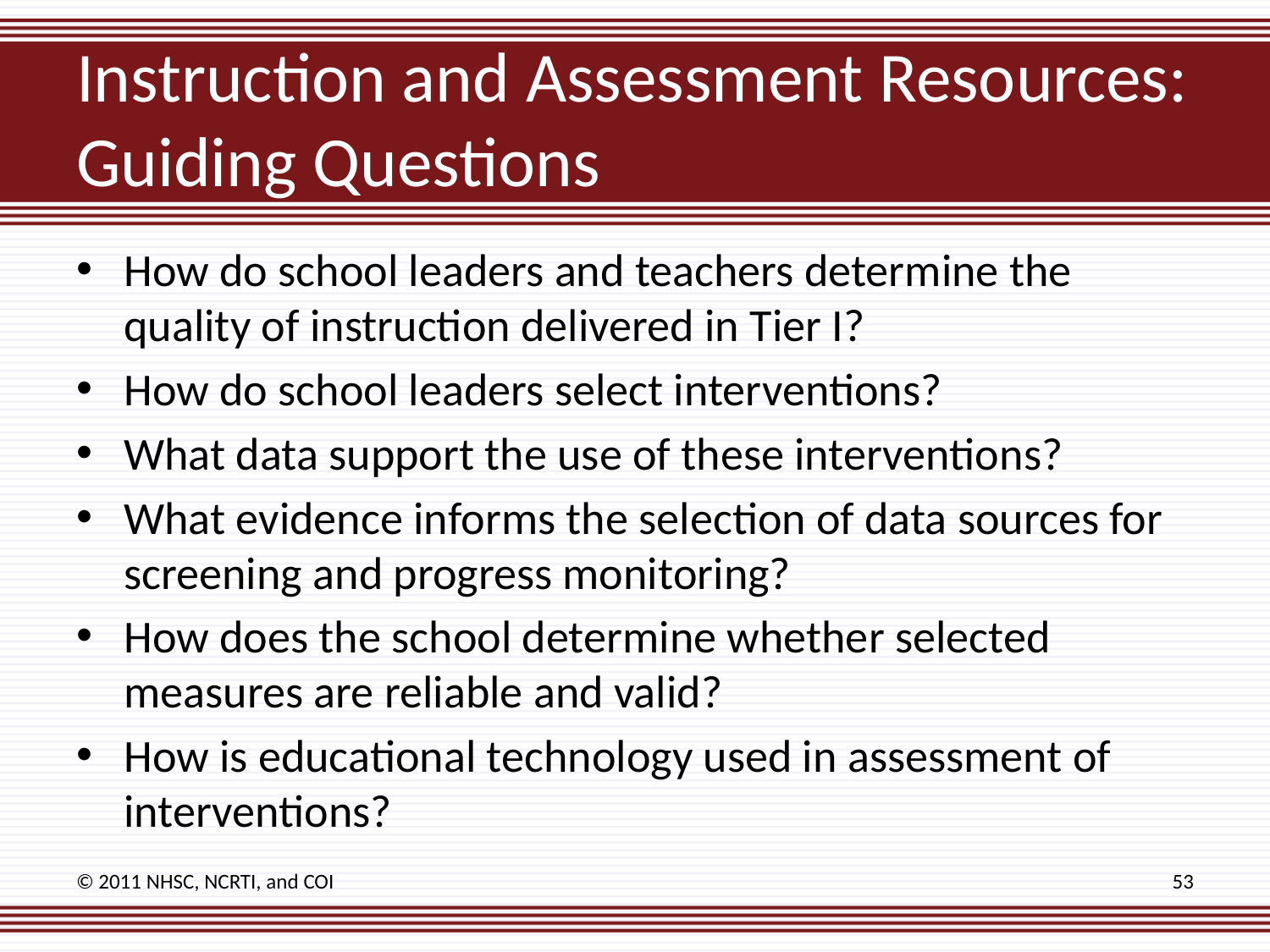

# Instruction and Assessment Resources: Guiding Questions
How do school leaders and teachers determine the quality of instruction delivered in Tier I?
How do school leaders select interventions?
What data support the use of these interventions?
What evidence informs the selection of data sources for screening and progress monitoring?
How does the school determine whether selected measures are reliable and valid?
How is educational technology used in assessment of interventions?
© 2011 NHSC, NCRTI, and COI
53